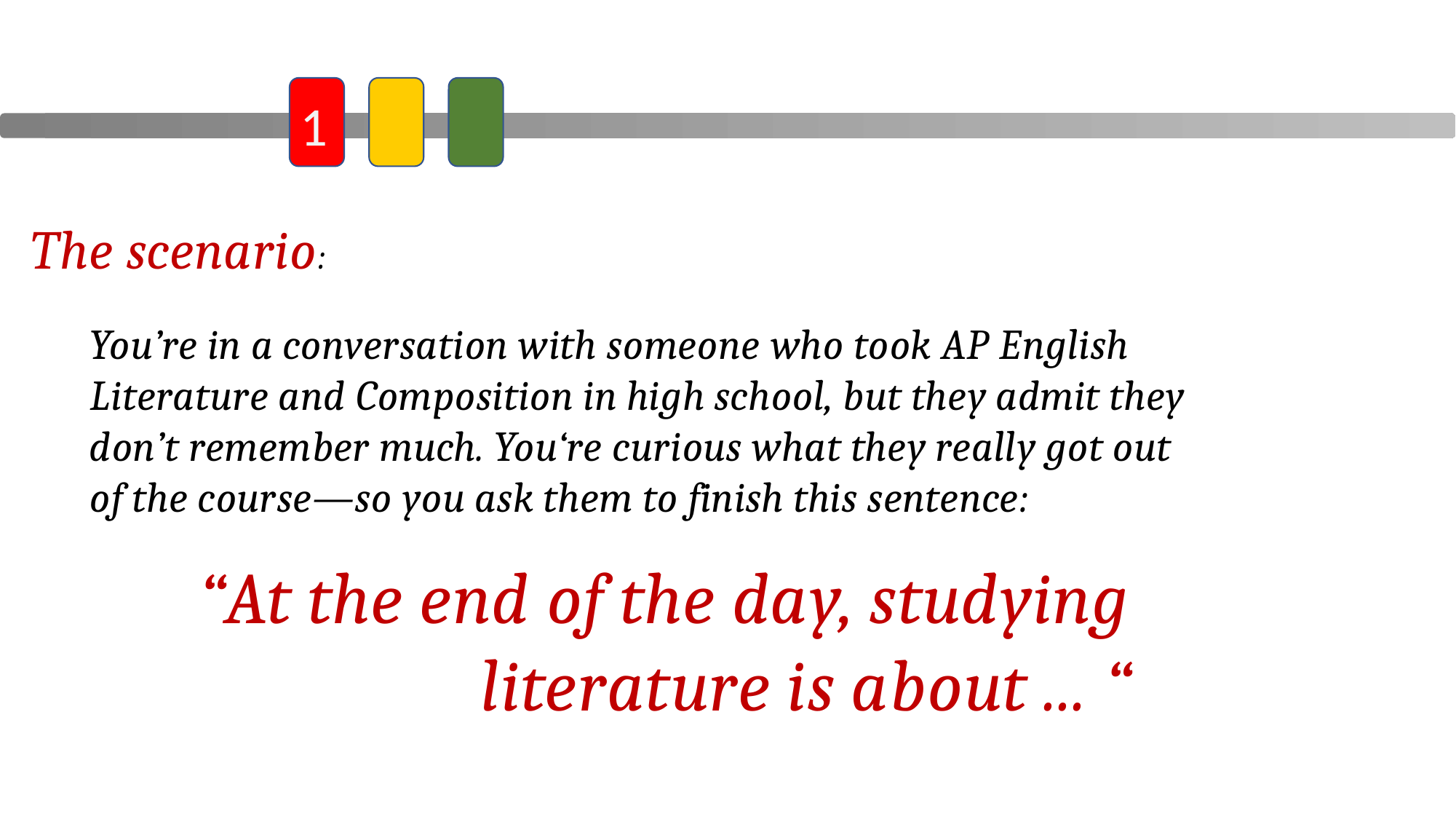

1

The scenario:
You’re in a conversation with someone who took AP English Literature and Composition in high school, but they admit they don’t remember much. You‘re curious what they really got out of the course—so you ask them to finish this sentence:
“At the end of the day, studying literature is about ... “